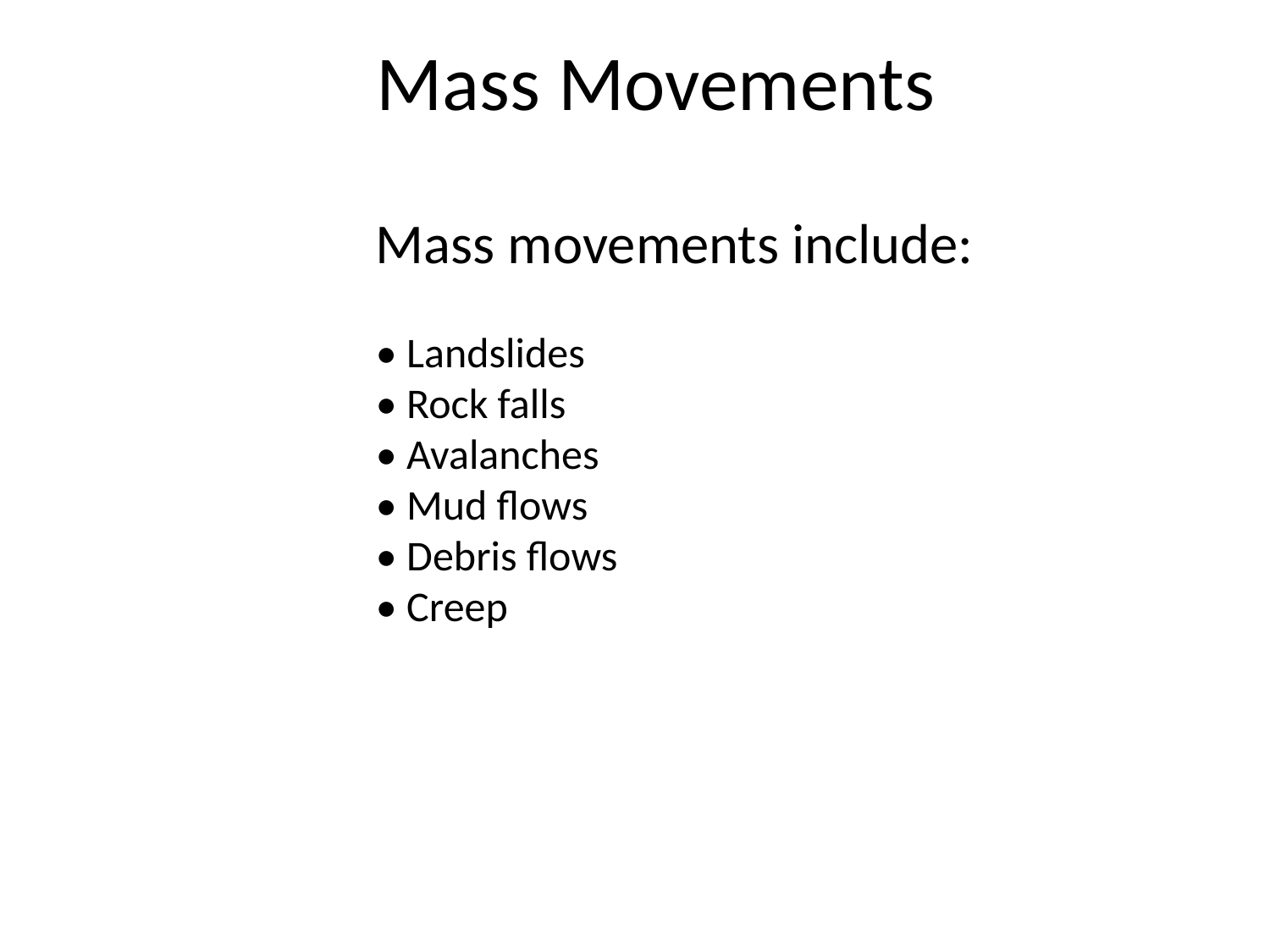

Mass Movements
Mass movements include:

• Landslides
• Rock falls
• Avalanches
• Mud flows
• Debris flows
• Creep